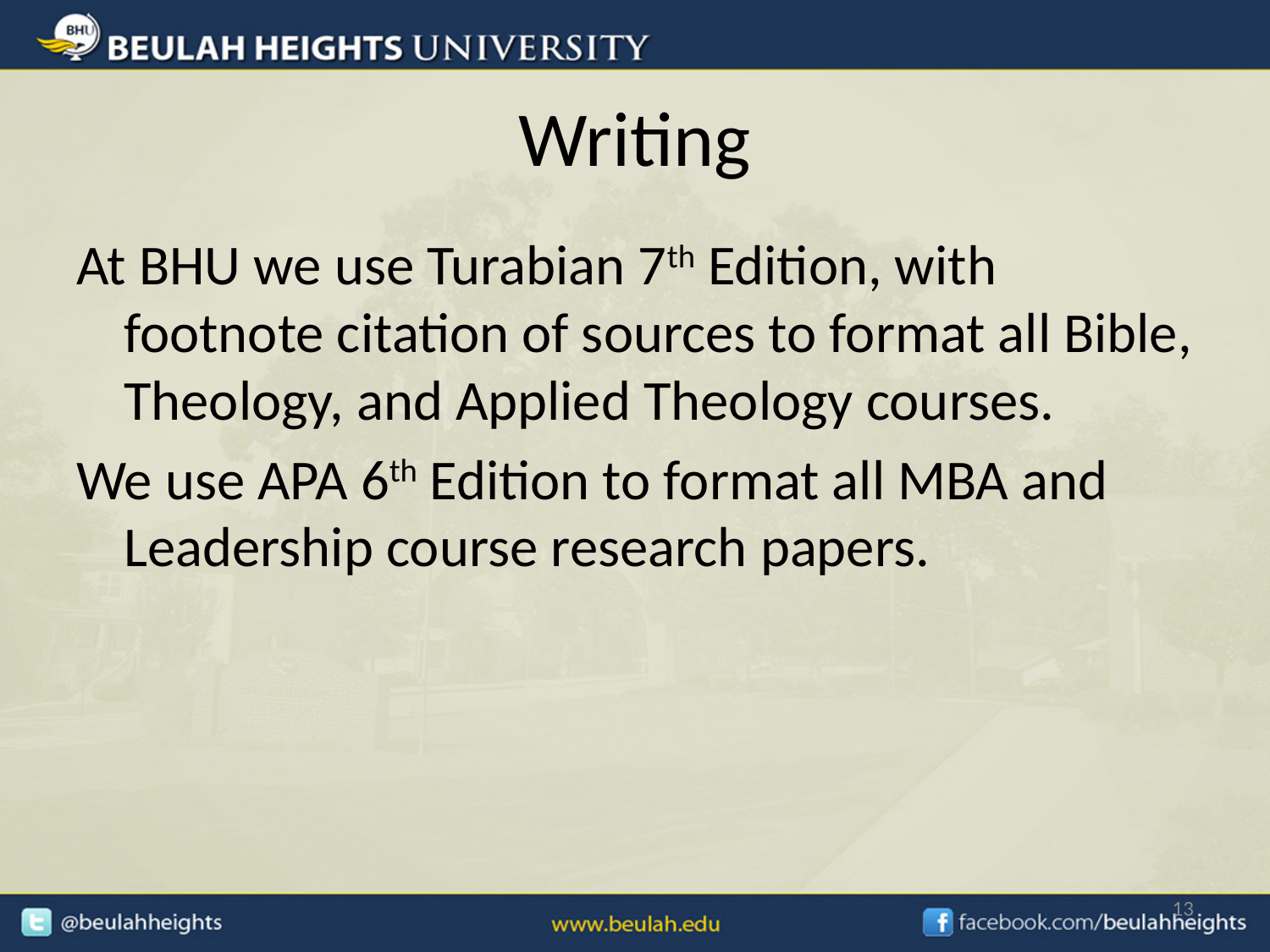

# Writing
At BHU we use Turabian 7th Edition, with footnote citation of sources to format all Bible, Theology, and Applied Theology courses.
We use APA 6th Edition to format all MBA and Leadership course research papers.
13